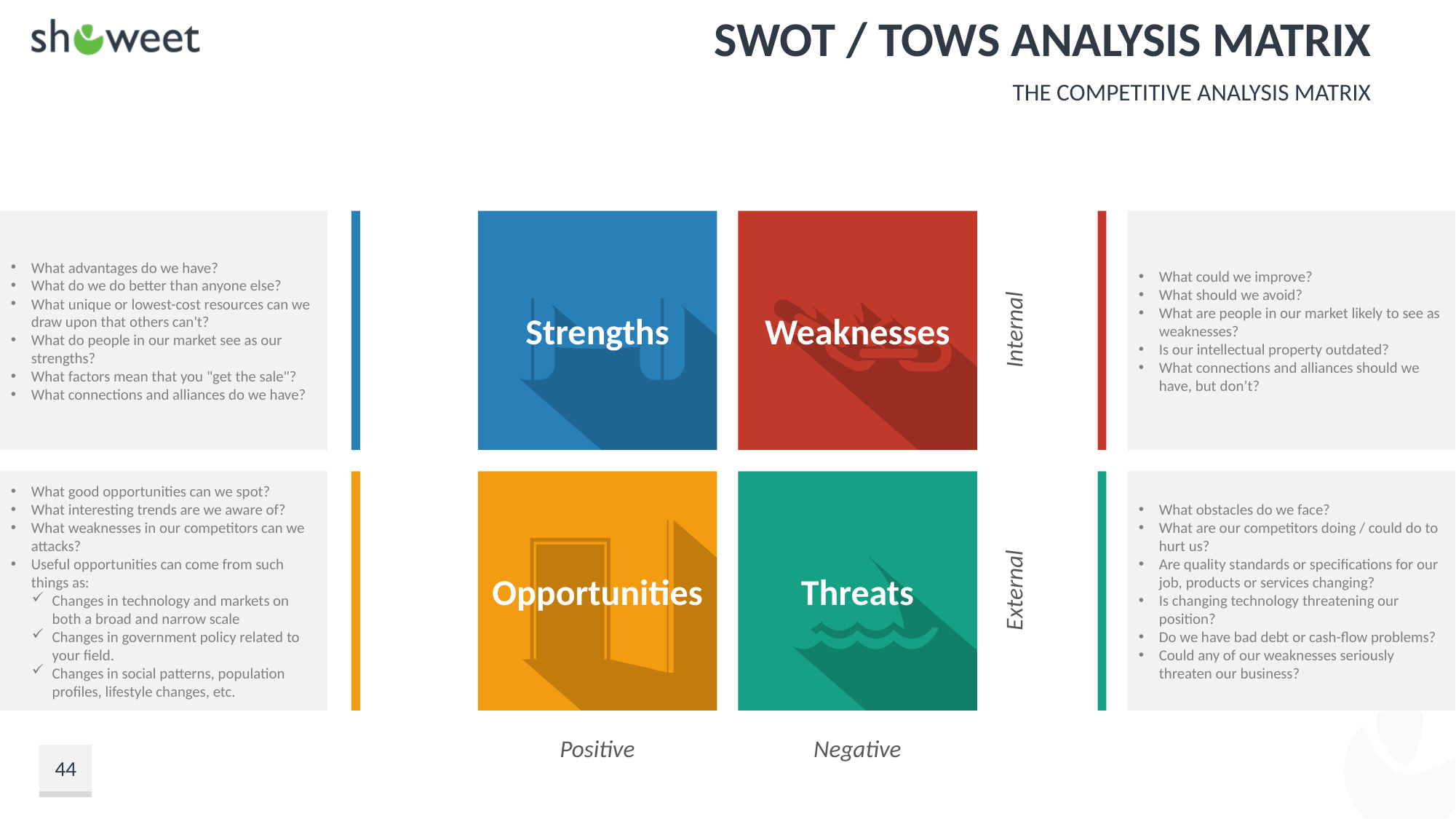

# SWOT / TOWS Analysis Matrix
The Competitive Analysis Matrix
What could we improve?
What should we avoid?
What are people in our market likely to see as weaknesses?
Is our intellectual property outdated?
What connections and alliances should we have, but don’t?
What advantages do we have?
What do we do better than anyone else?
What unique or lowest-cost resources can we draw upon that others can't?
What do people in our market see as our strengths?
What factors mean that you "get the sale"?
What connections and alliances do we have?

Internal
Strengths
Weaknesses
What good opportunities can we spot?
What interesting trends are we aware of?
What weaknesses in our competitors can we attacks?
Useful opportunities can come from such things as:
Changes in technology and markets on both a broad and narrow scale
Changes in government policy related to your field.
Changes in social patterns, population profiles, lifestyle changes, etc.

What obstacles do we face?
What are our competitors doing / could do to hurt us?
Are quality standards or specifications for our job, products or services changing?
Is changing technology threatening our position?
Do we have bad debt or cash-flow problems?
Could any of our weaknesses seriously threaten our business?

External
Threats
Opportunities
Positive
Negative
44